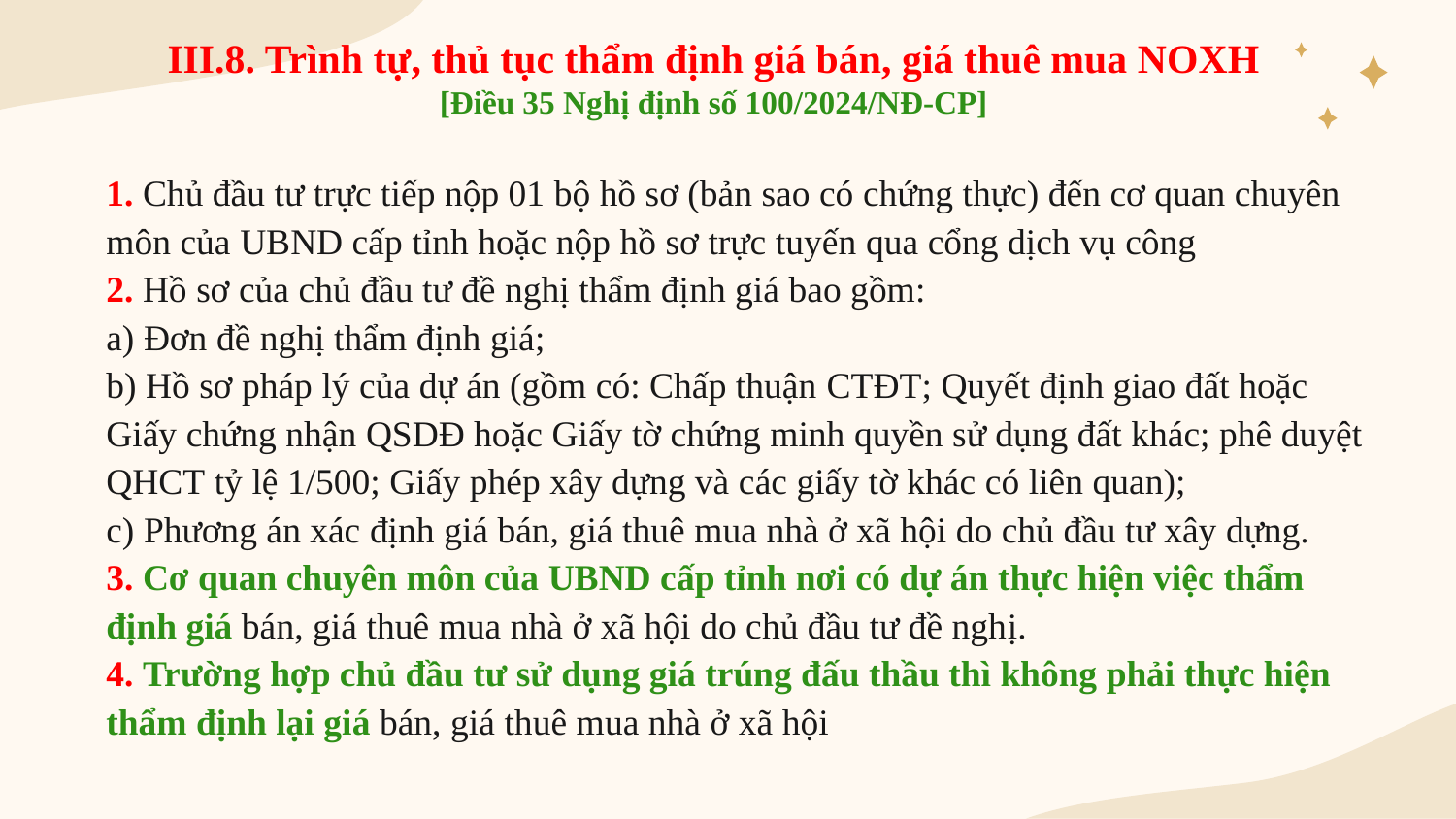

III.8. Trình tự, thủ tục thẩm định giá bán, giá thuê mua NOXH
[Điều 35 Nghị định số 100/2024/NĐ-CP]

# 1. Chủ đầu tư trực tiếp nộp 01 bộ hồ sơ (bản sao có chứng thực) đến cơ quan chuyên môn của UBND cấp tỉnh hoặc nộp hồ sơ trực tuyến qua cổng dịch vụ công 2. Hồ sơ của chủ đầu tư đề nghị thẩm định giá bao gồm: a) Đơn đề nghị thẩm định giá; b) Hồ sơ pháp lý của dự án (gồm có: Chấp thuận CTĐT; Quyết định giao đất hoặc Giấy chứng nhận QSDĐ hoặc Giấy tờ chứng minh quyền sử dụng đất khác; phê duyệt QHCT tỷ lệ 1/500; Giấy phép xây dựng và các giấy tờ khác có liên quan); c) Phương án xác định giá bán, giá thuê mua nhà ở xã hội do chủ đầu tư xây dựng. 3. Cơ quan chuyên môn của UBND cấp tỉnh nơi có dự án thực hiện việc thẩm định giá bán, giá thuê mua nhà ở xã hội do chủ đầu tư đề nghị. 4. Trường hợp chủ đầu tư sử dụng giá trúng đấu thầu thì không phải thực hiện thẩm định lại giá bán, giá thuê mua nhà ở xã hội